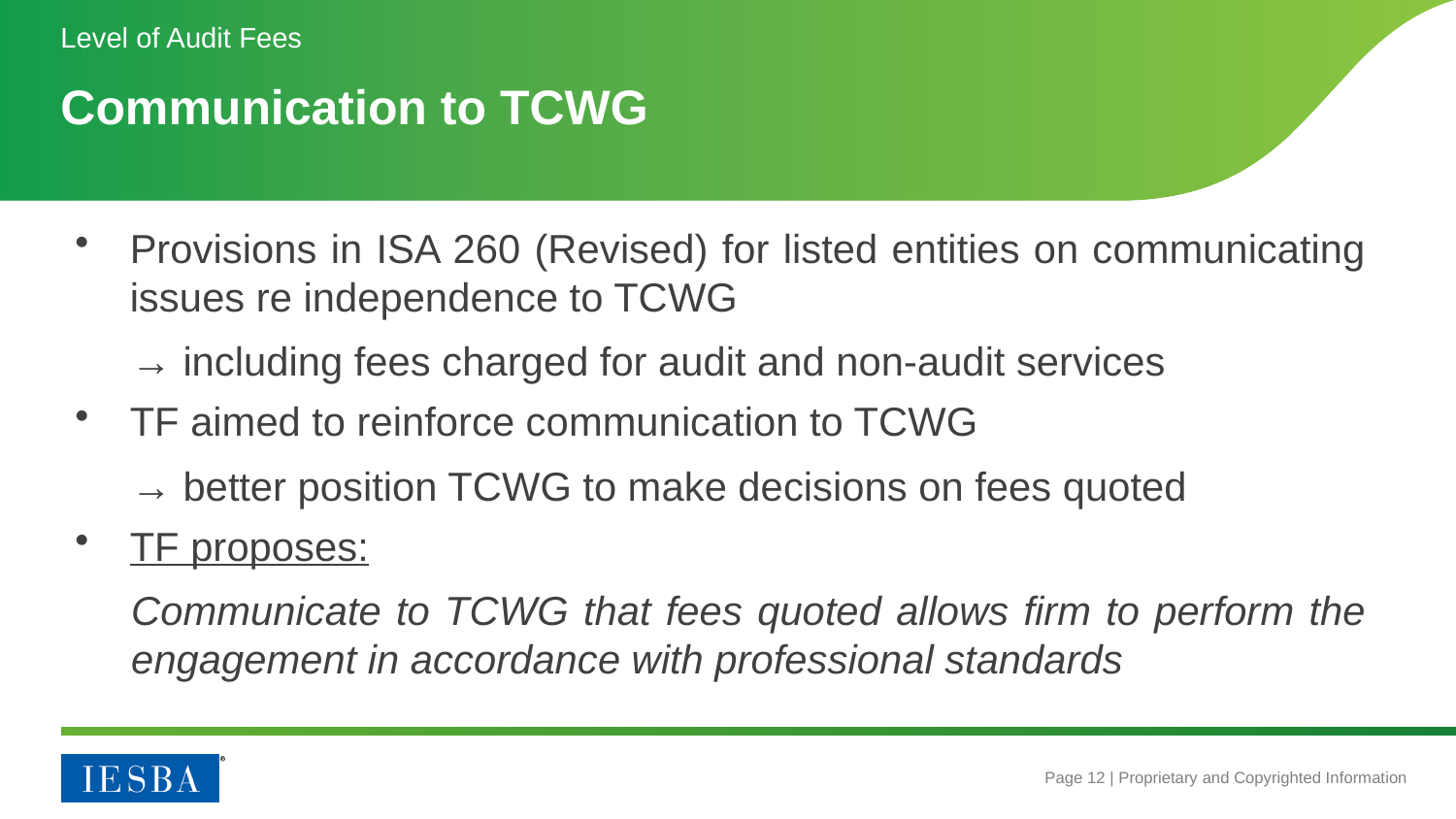

Level of Audit Fees
# Communication to TCWG

Provisions in ISA 260 (Revised) for listed entities on communicating issues re independence to TCWG
→ including fees charged for audit and non-audit services
TF aimed to reinforce communication to TCWG
→ better position TCWG to make decisions on fees quoted
TF proposes:
Communicate to TCWG that fees quoted allows firm to perform the engagement in accordance with professional standards